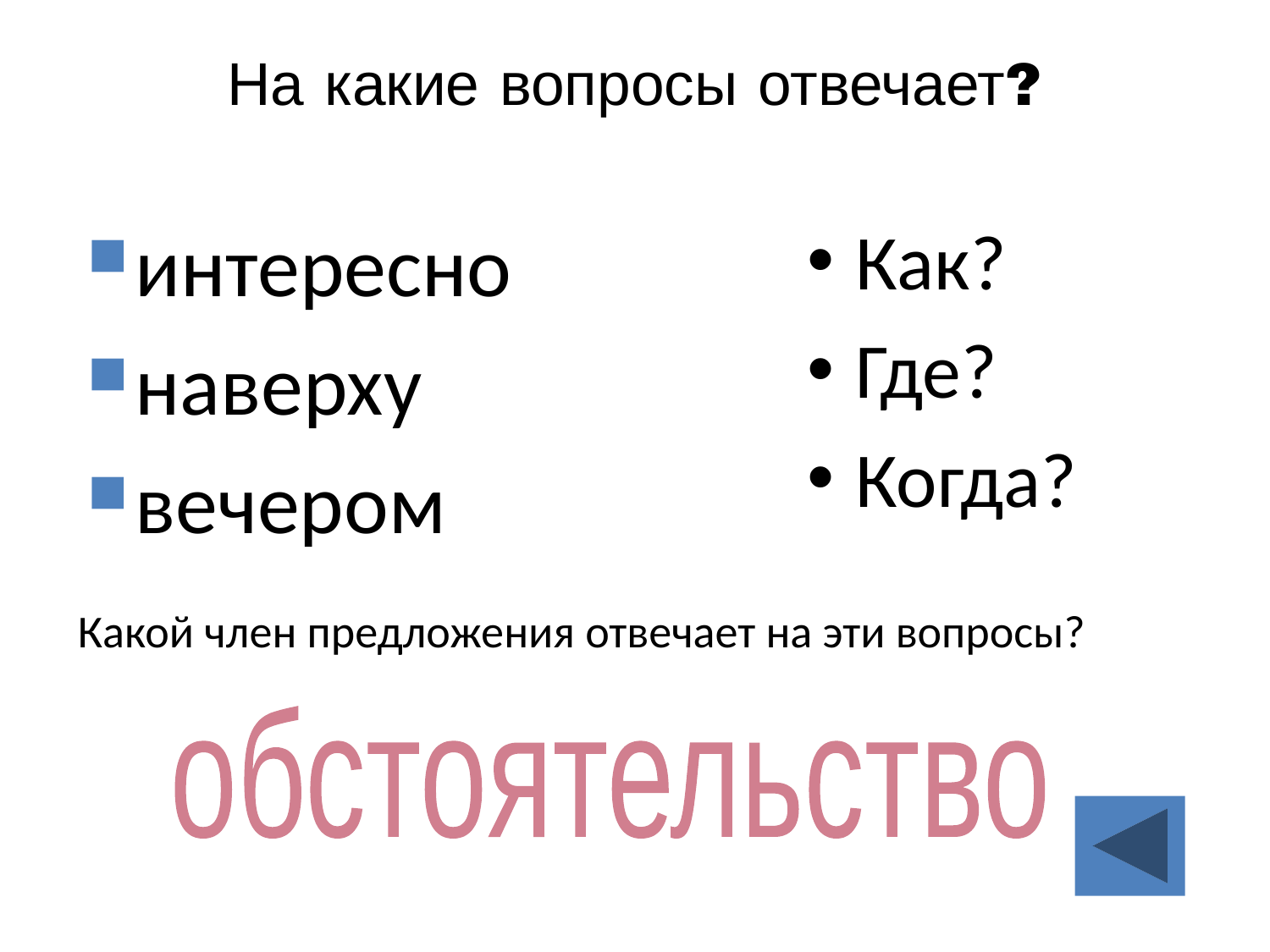

# На какие вопросы отвечает?
интересно
наверху
вечером
Как?
Где?
Когда?

Какой член предложения отвечает на эти вопросы?
обстоятельство